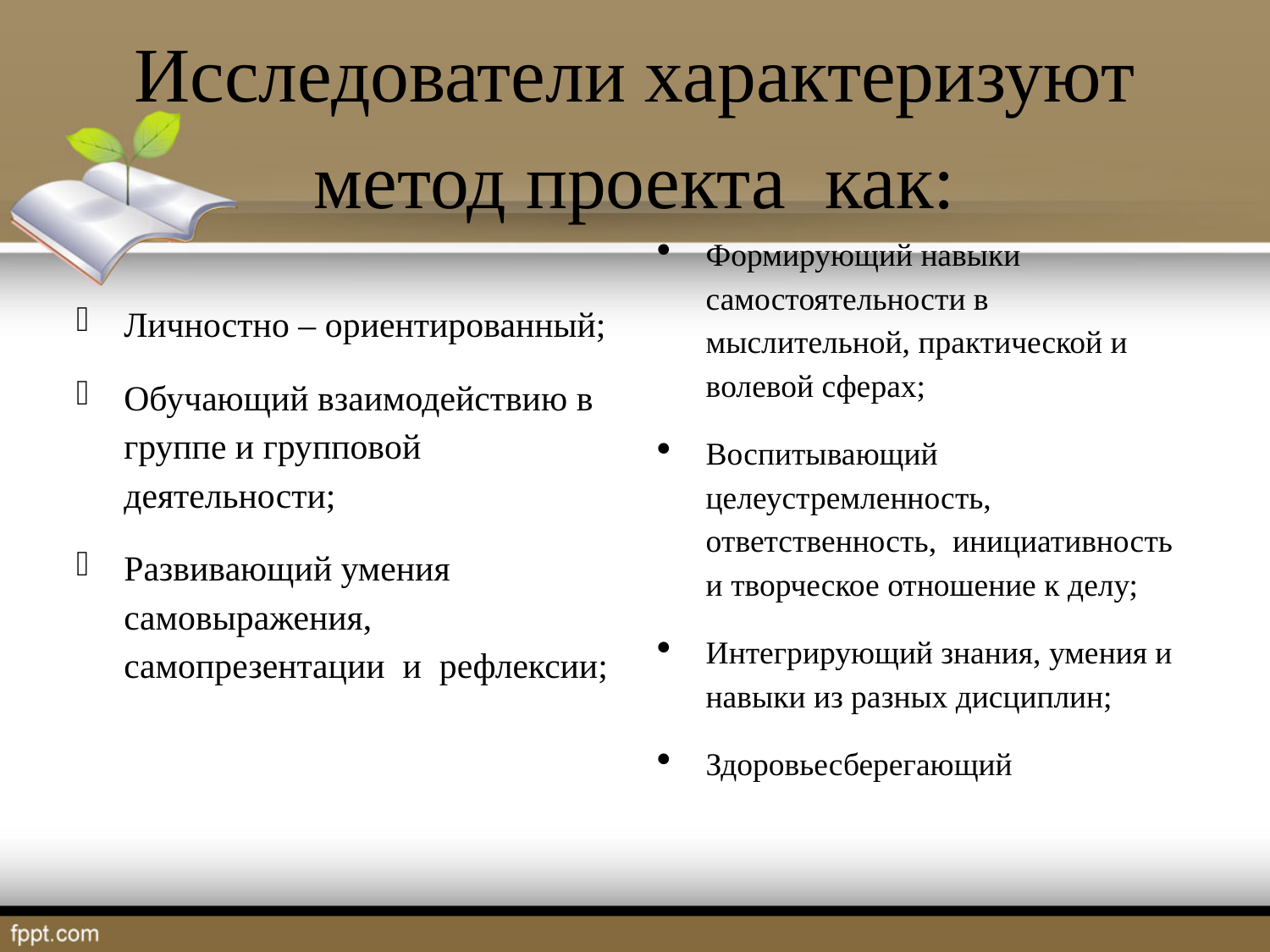

# Исследователи характеризуют метод проекта  как:

Личностно – ориентированный;
Обучающий взаимодействию в группе и групповой деятельности;
Развивающий умения самовыражения, самопрезентации  и  рефлексии;

Формирующий навыки самостоятельности в мыслительной, практической и волевой сферах;
Воспитывающий целеустремленность, ответственность,  инициативность и творческое отношение к делу;
Интегрирующий знания, умения и навыки из разных дисциплин;
Здоровьесберегающий